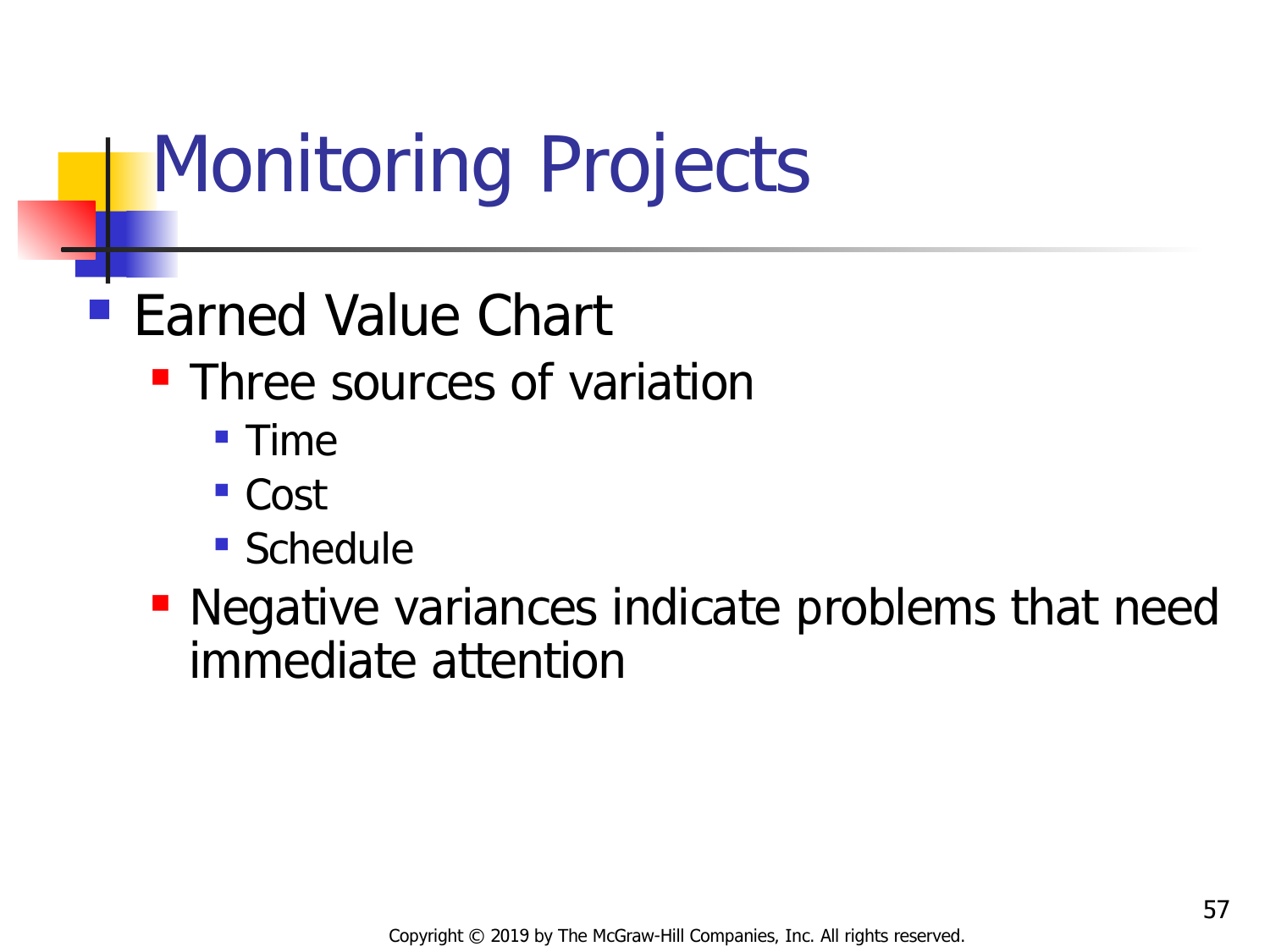

# Monitoring Projects
Earned Value Chart
Three sources of variation
Time
Cost
Schedule
Negative variances indicate problems that need immediate attention

57
Copyright © 2019 by The McGraw-Hill Companies, Inc. All rights reserved.